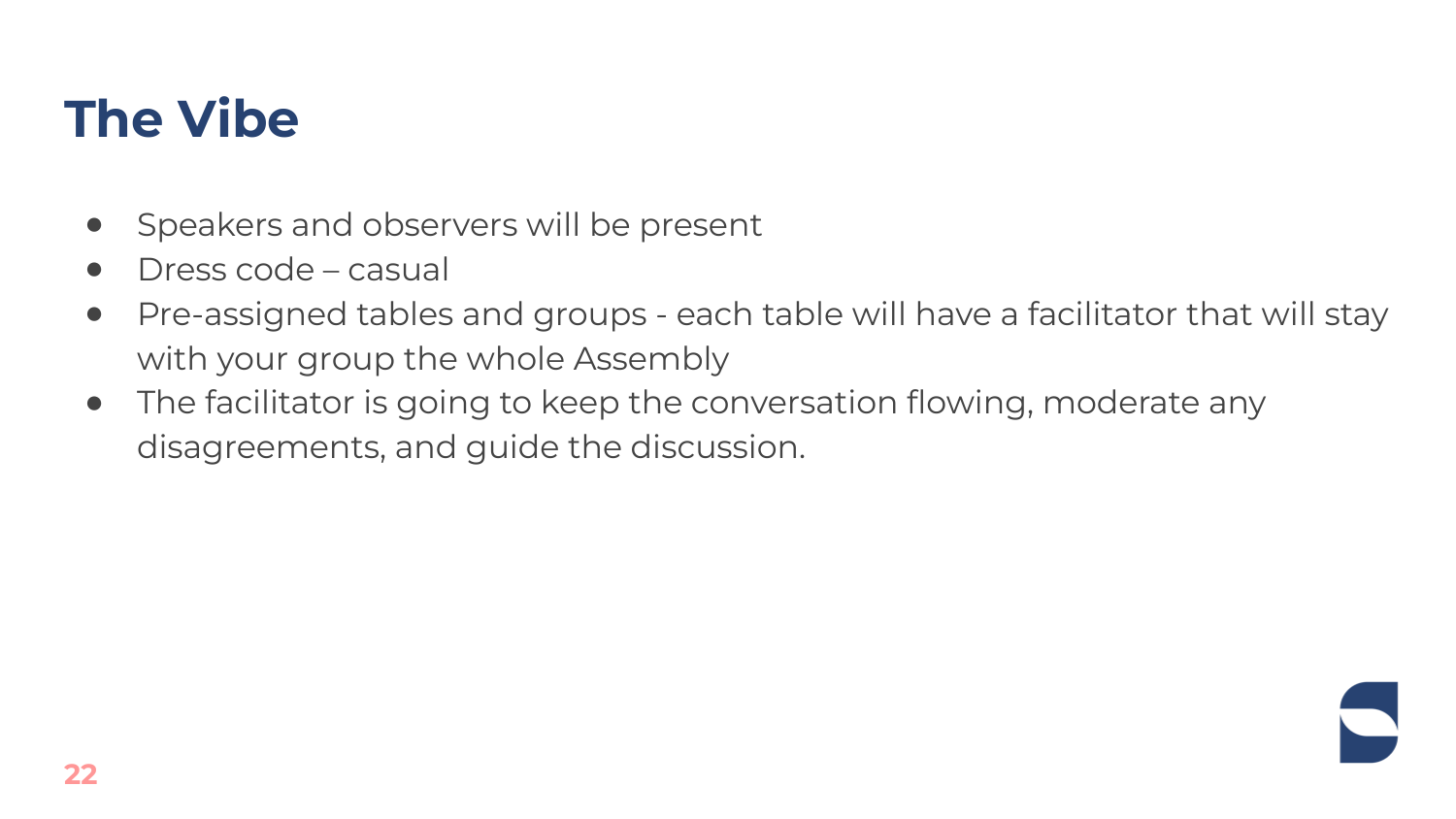

# The Vibe
Speakers and observers will be present
Dress code – casual
Pre-assigned tables and groups - each table will have a facilitator that will stay with your group the whole Assembly
The facilitator is going to keep the conversation flowing, moderate any disagreements, and guide the discussion.

22